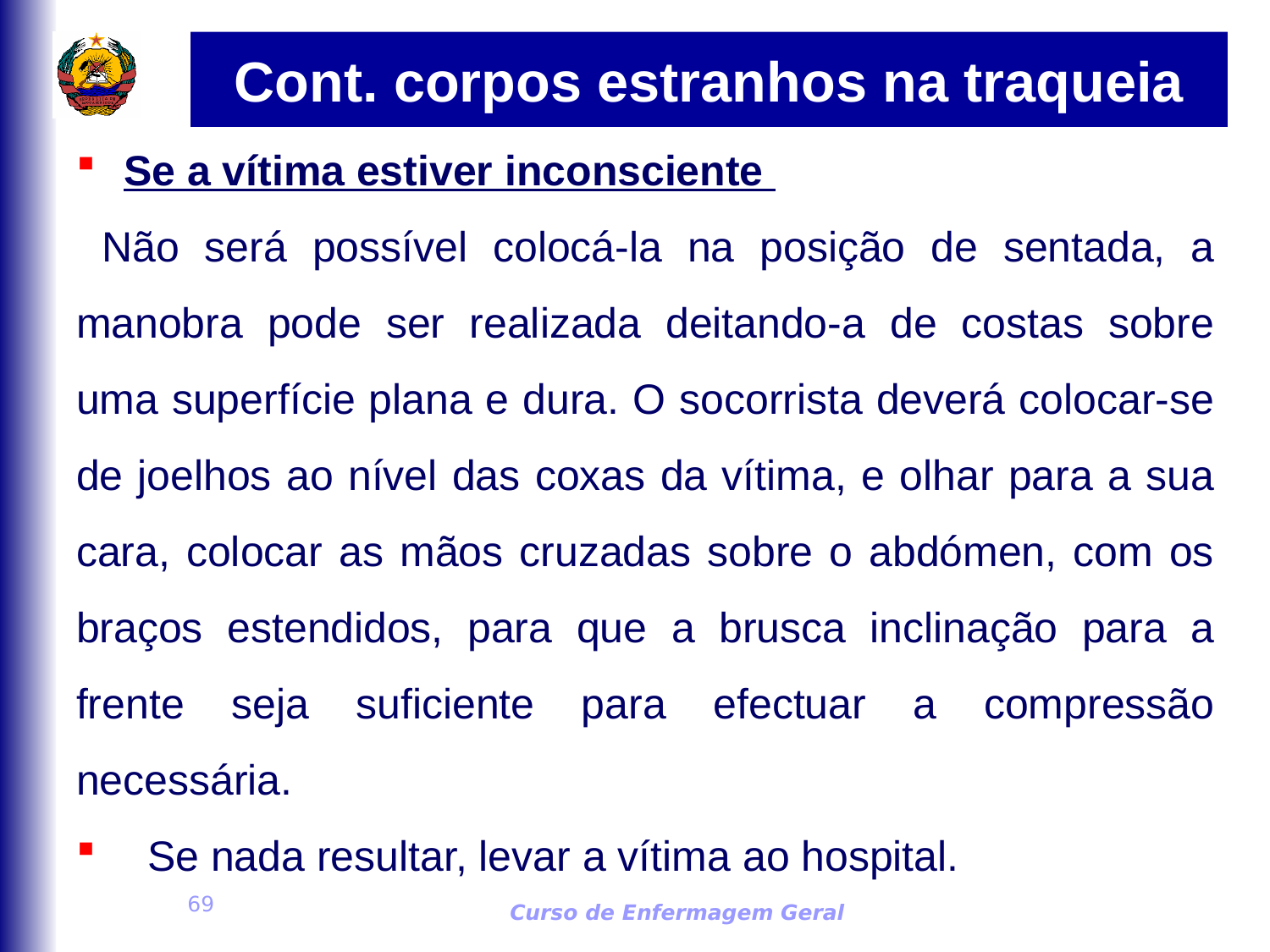

# Cont. corpos estranhos na traqueia
Se a vítima estiver inconsciente
 Não será possível colocá-la na posição de sentada, a manobra pode ser realizada deitando-a de costas sobre uma superfície plana e dura. O socorrista deverá colocar-se de joelhos ao nível das coxas da vítima, e olhar para a sua cara, colocar as mãos cruzadas sobre o abdómen, com os braços estendidos, para que a brusca inclinação para a frente seja suficiente para efectuar a compressão necessária.
  Se nada resultar, levar a vítima ao hospital.

69
Curso de Enfermagem Geral